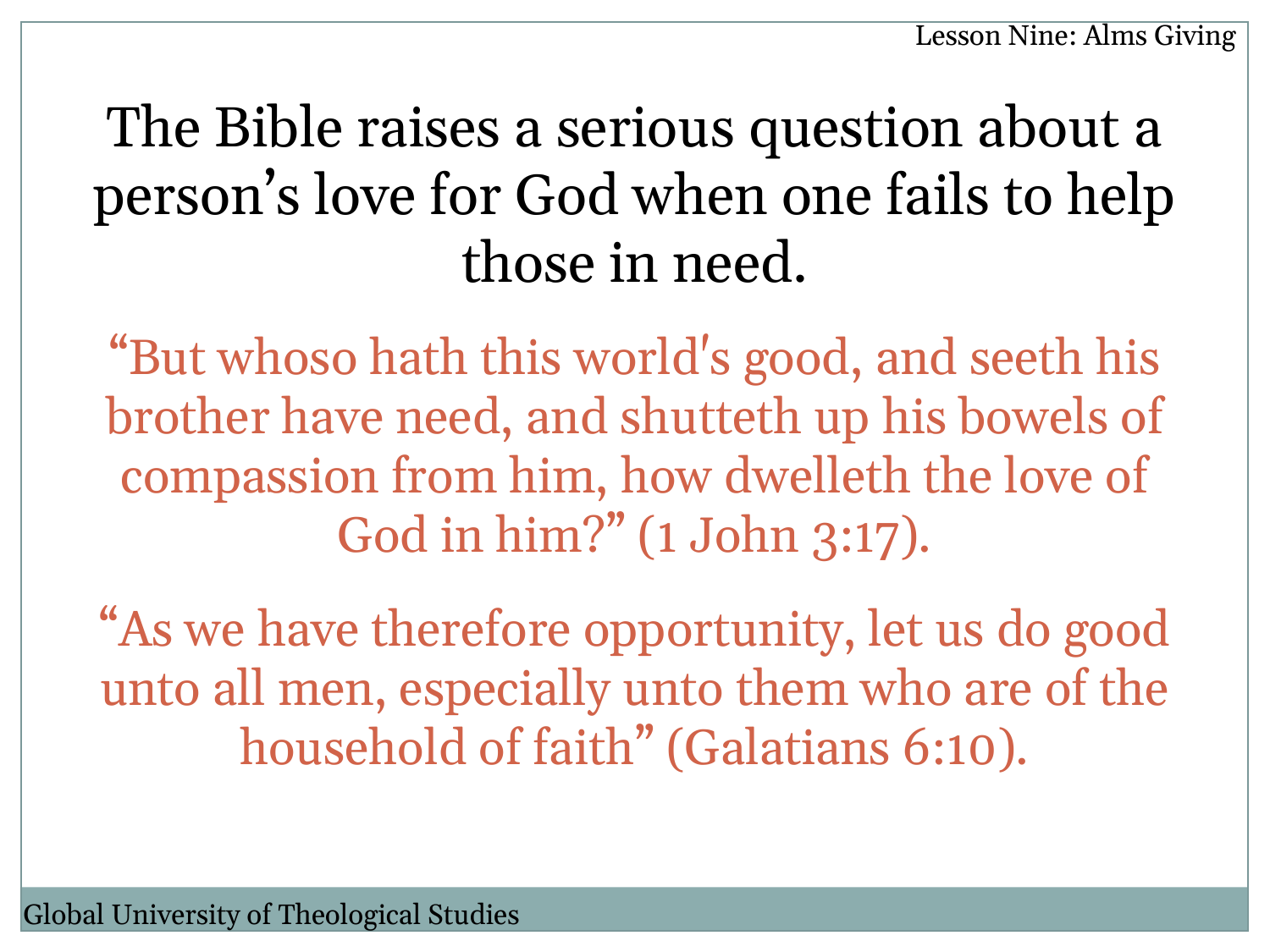

Lesson Nine: Alms Giving
The Bible raises a serious question about a person’s love for God when one fails to help those in need.
“But whoso hath this world's good, and seeth his brother have need, and shutteth up his bowels of compassion from him, how dwelleth the love of God in him?” (1 John 3:17).
“As we have therefore opportunity, let us do good unto all men, especially unto them who are of the household of faith” (Galatians 6:10).
Global University of Theological Studies